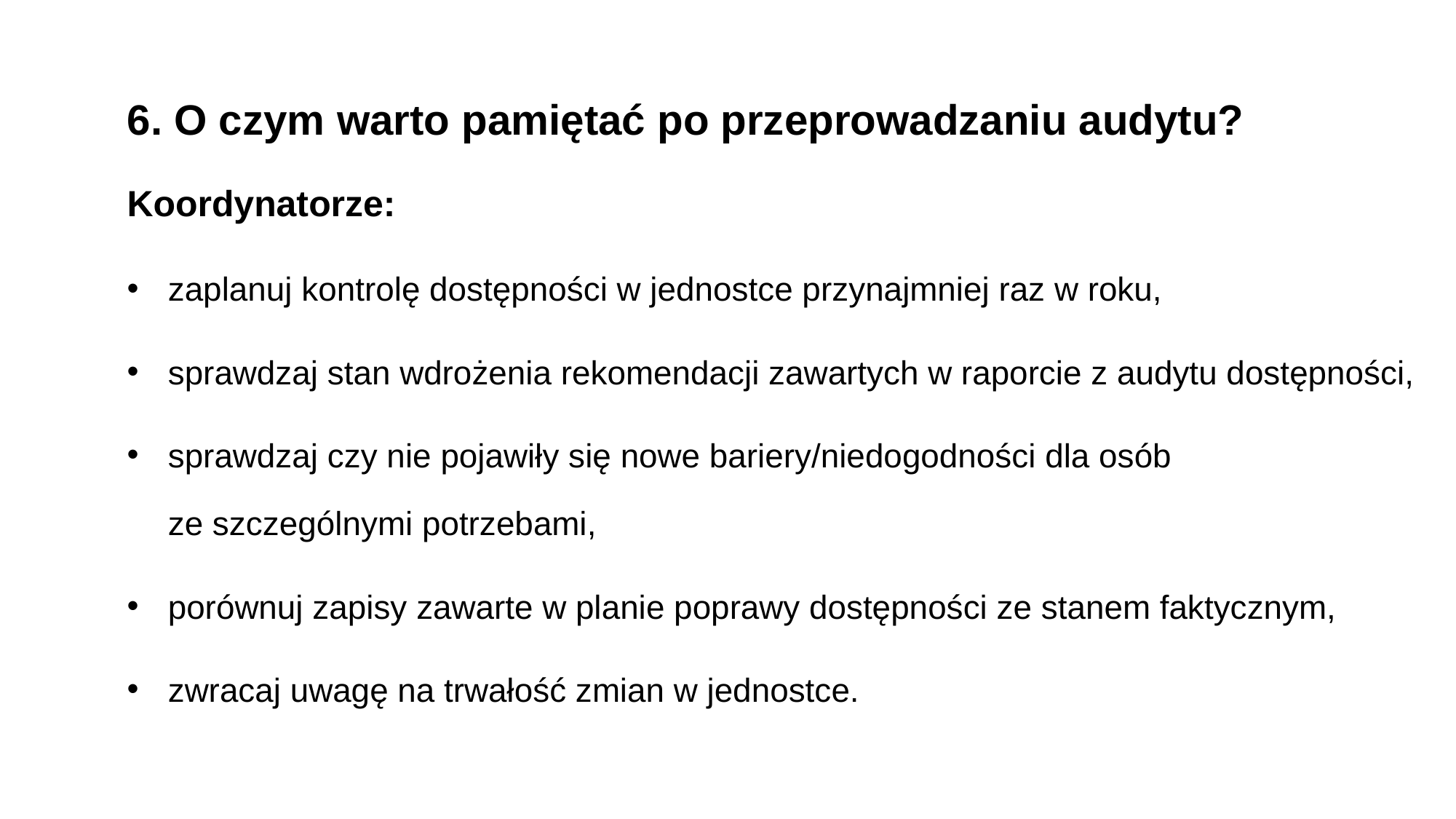

6. O czym warto pamiętać po przeprowadzaniu audytu?
Koordynatorze:
zaplanuj kontrolę dostępności w jednostce przynajmniej raz w roku,
sprawdzaj stan wdrożenia rekomendacji zawartych w raporcie z audytu dostępności,
sprawdzaj czy nie pojawiły się nowe bariery/niedogodności dla osób
ze szczególnymi potrzebami,
porównuj zapisy zawarte w planie poprawy dostępności ze stanem faktycznym,
zwracaj uwagę na trwałość zmian w jednostce.